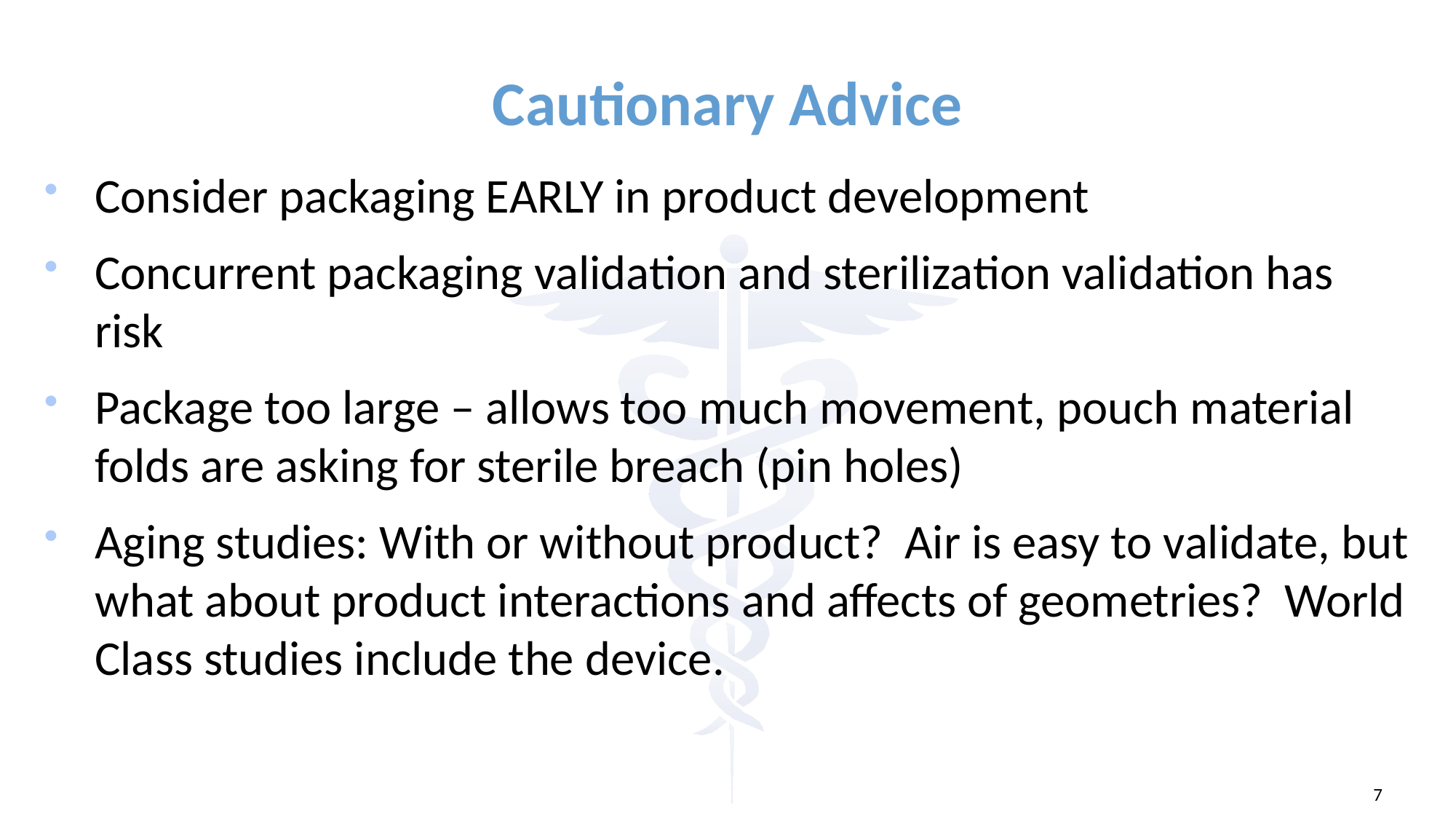

# Cautionary Advice
Consider packaging EARLY in product development
Concurrent packaging validation and sterilization validation has risk
Package too large – allows too much movement, pouch material folds are asking for sterile breach (pin holes)
Aging studies: With or without product?  Air is easy to validate, but what about product interactions and affects of geometries?  World Class studies include the device.

7